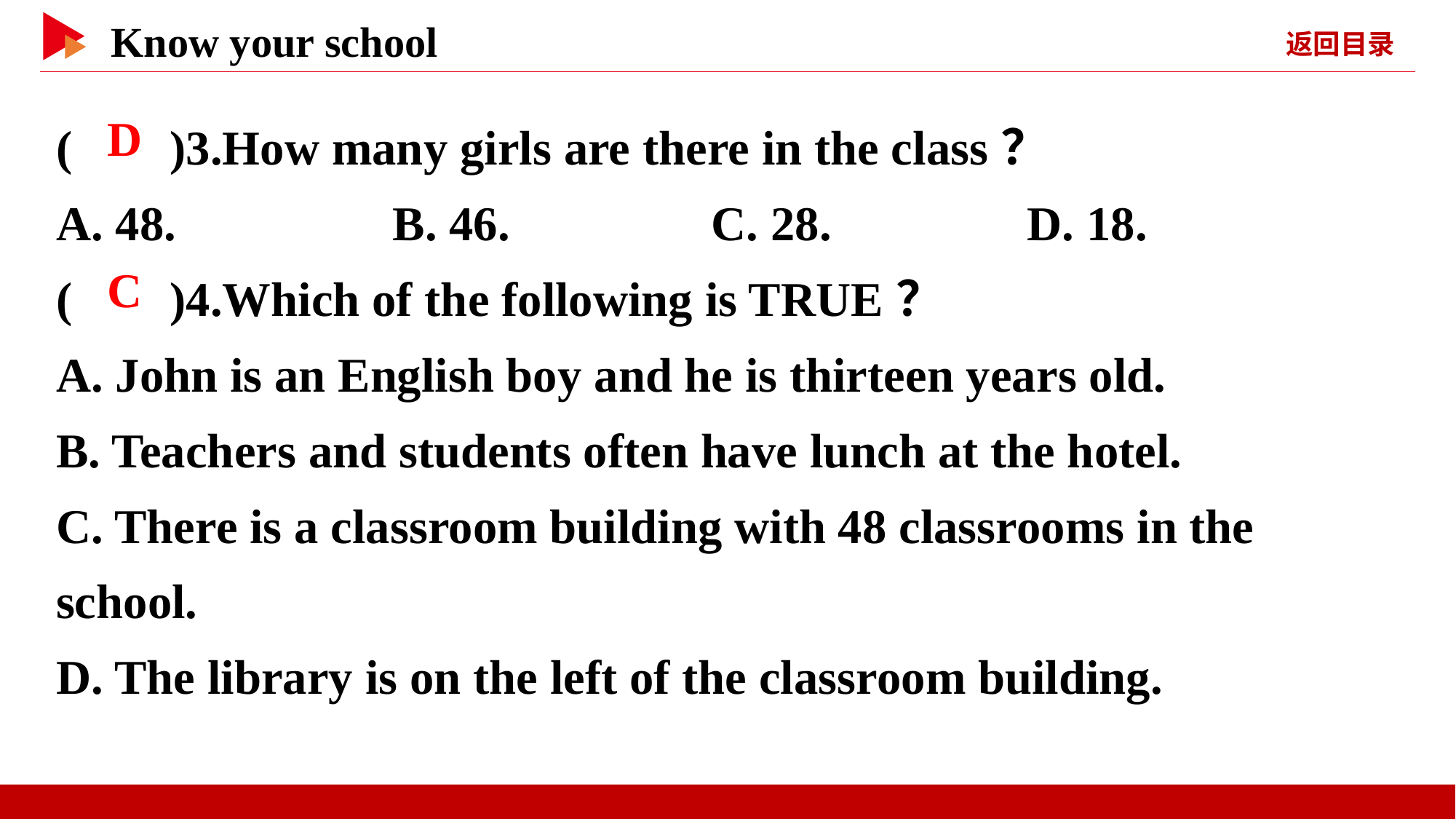

(        )3.How many girls are there in the class？
A. 48.　             B. 46.	         C. 28. 　          D. 18.
(        )4.Which of the following is TRUE？
A. John is an English boy and he is thirteen years old.
B. Teachers and students often have lunch at the hotel.
C. There is a classroom building with 48 classrooms in the school.
D. The library is on the left of the classroom building.
   D
   C